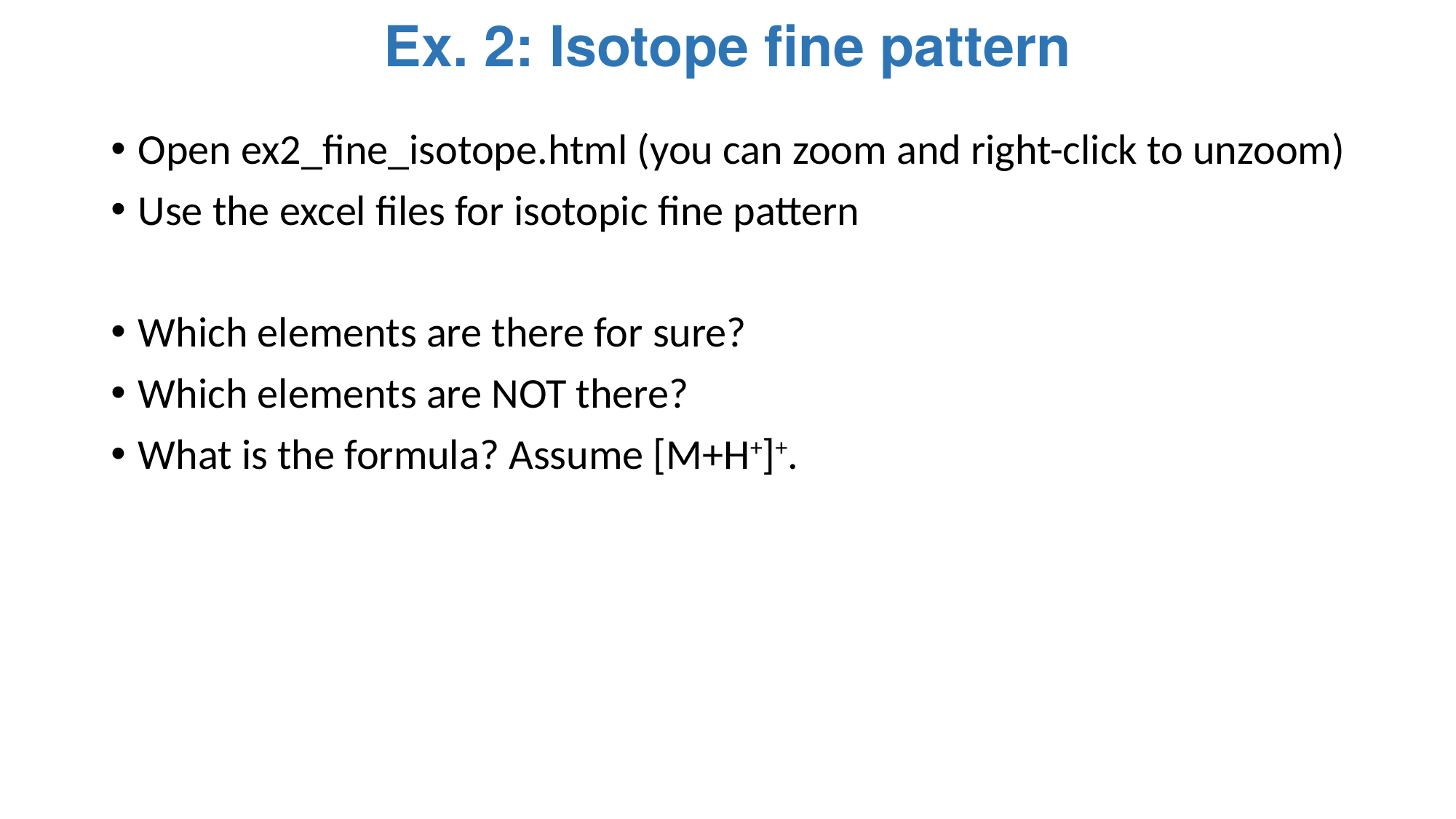

# Ex. 2: Isotope fine pattern
Open ex2_fine_isotope.html (you can zoom and right-click to unzoom)
Use the excel files for isotopic fine pattern

Which elements are there for sure?
Which elements are NOT there?
What is the formula? Assume [M+H+]+.